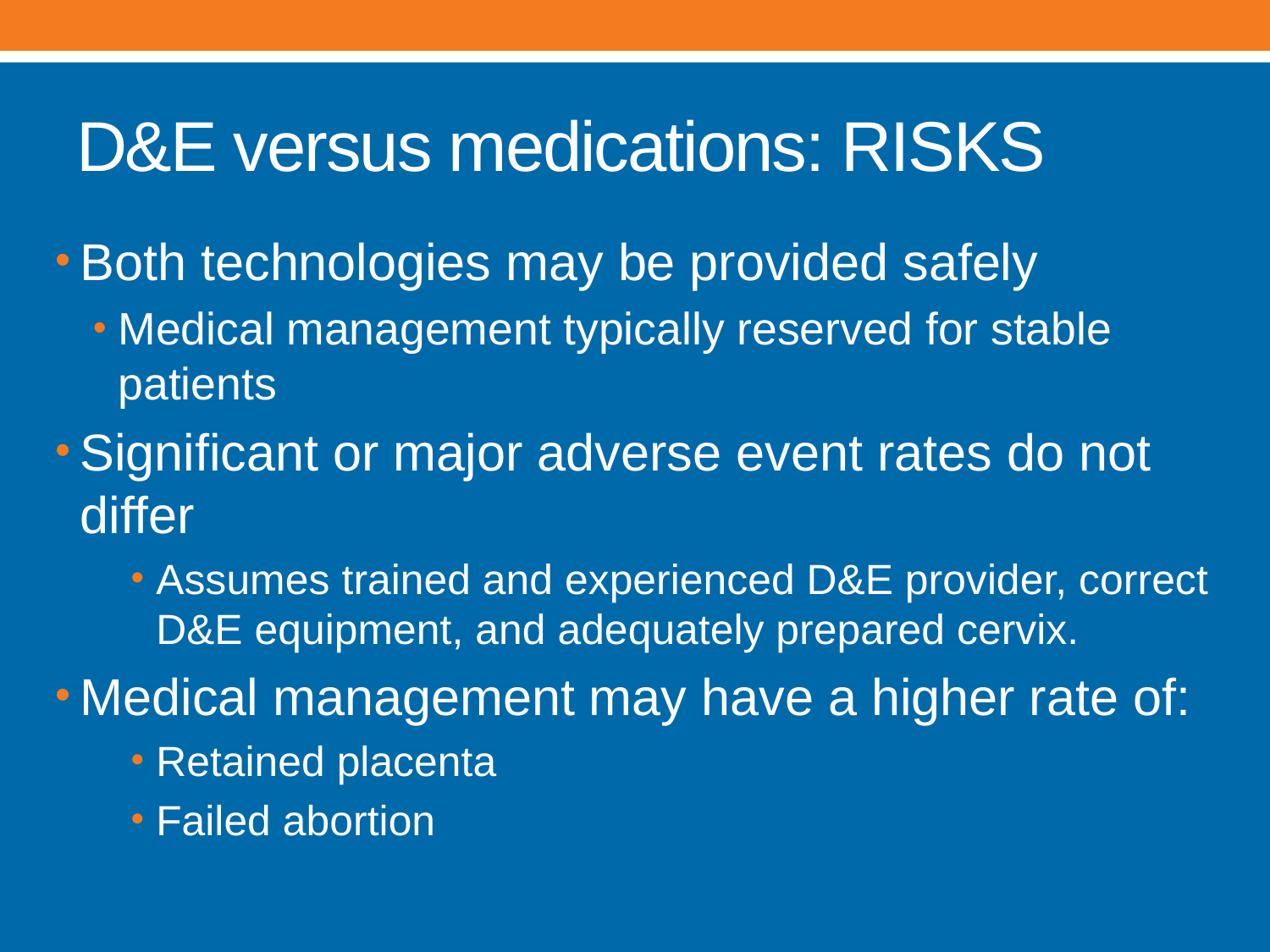

# D&E versus medications: RISKS
Both technologies may be provided safely
Medical management typically reserved for stable patients
Significant or major adverse event rates do not differ
Assumes trained and experienced D&E provider, correct D&E equipment, and adequately prepared cervix.
Medical management may have a higher rate of:
Retained placenta
Failed abortion